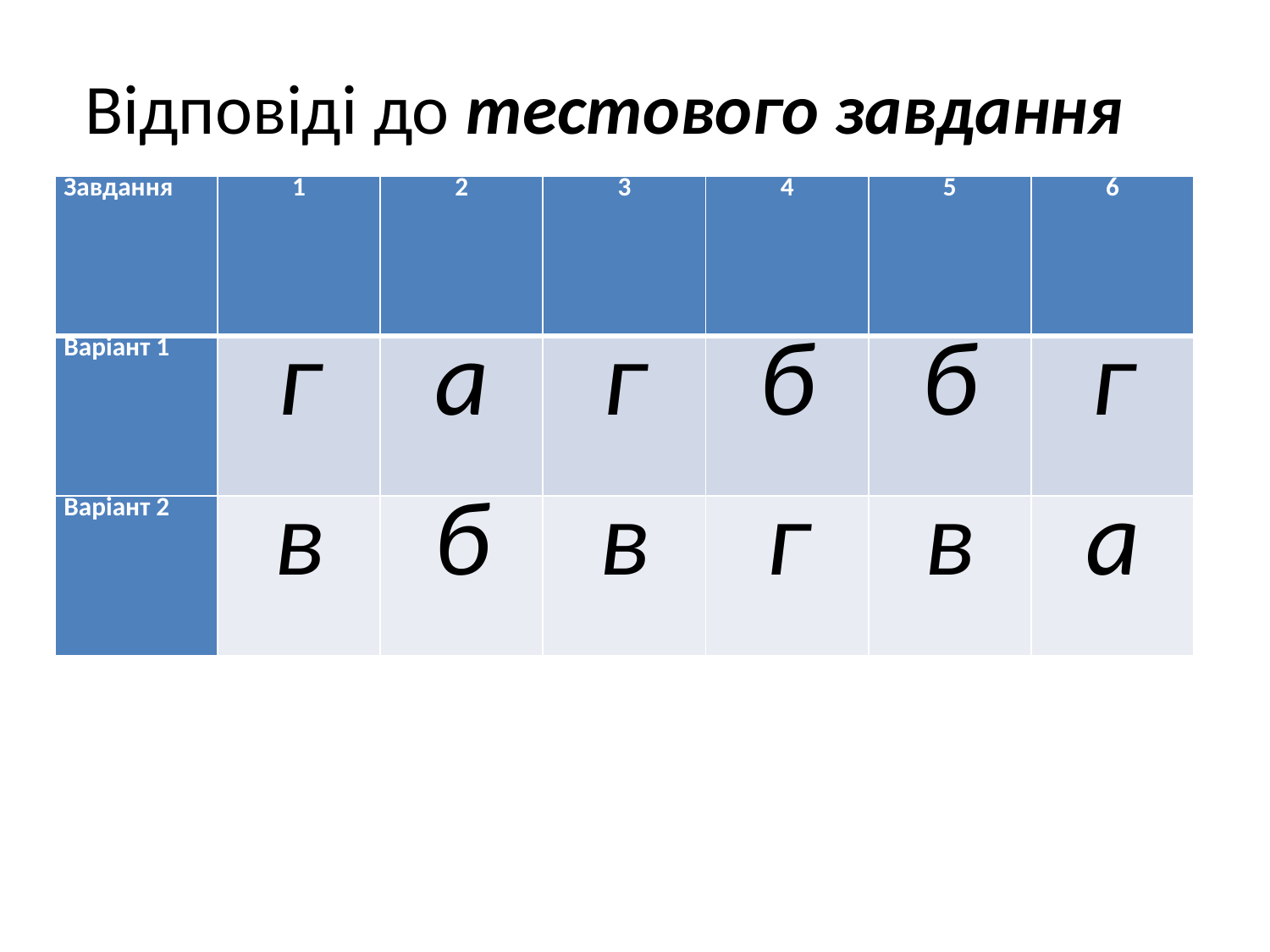

Відповіді до тестового завдання

| Завдання | 1 | 2 | 3 | 4 | 5 | 6 |
| --- | --- | --- | --- | --- | --- | --- |
| Варіант 1 | г | а | г | б | б | г |
| Варіант 2 | в | б | в | г | в | а |